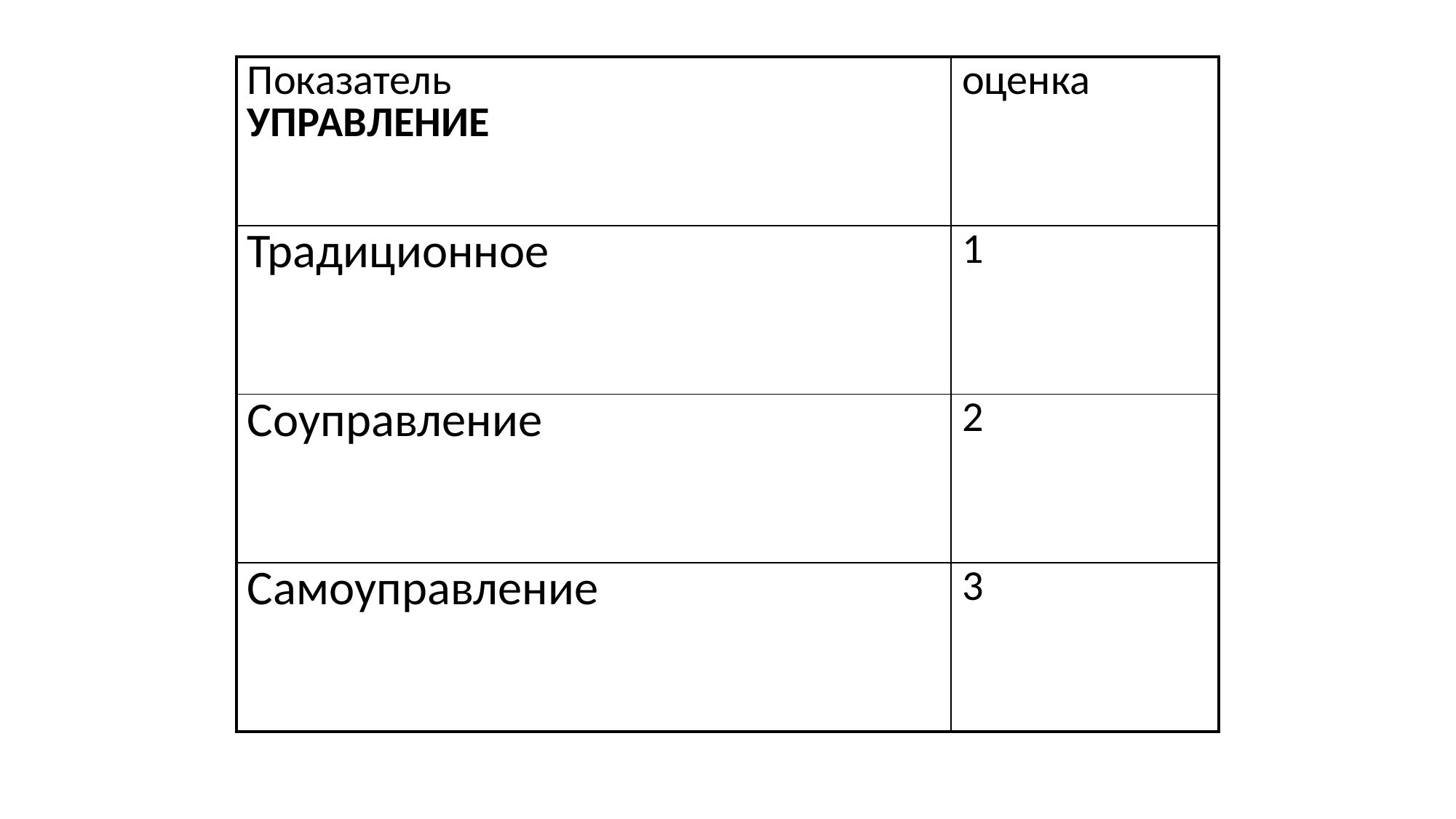

| Показатель УПРАВЛЕНИЕ | оценка |
| --- | --- |
| Традиционное | 1 |
| Соуправление | 2 |
| Самоуправление | 3 |